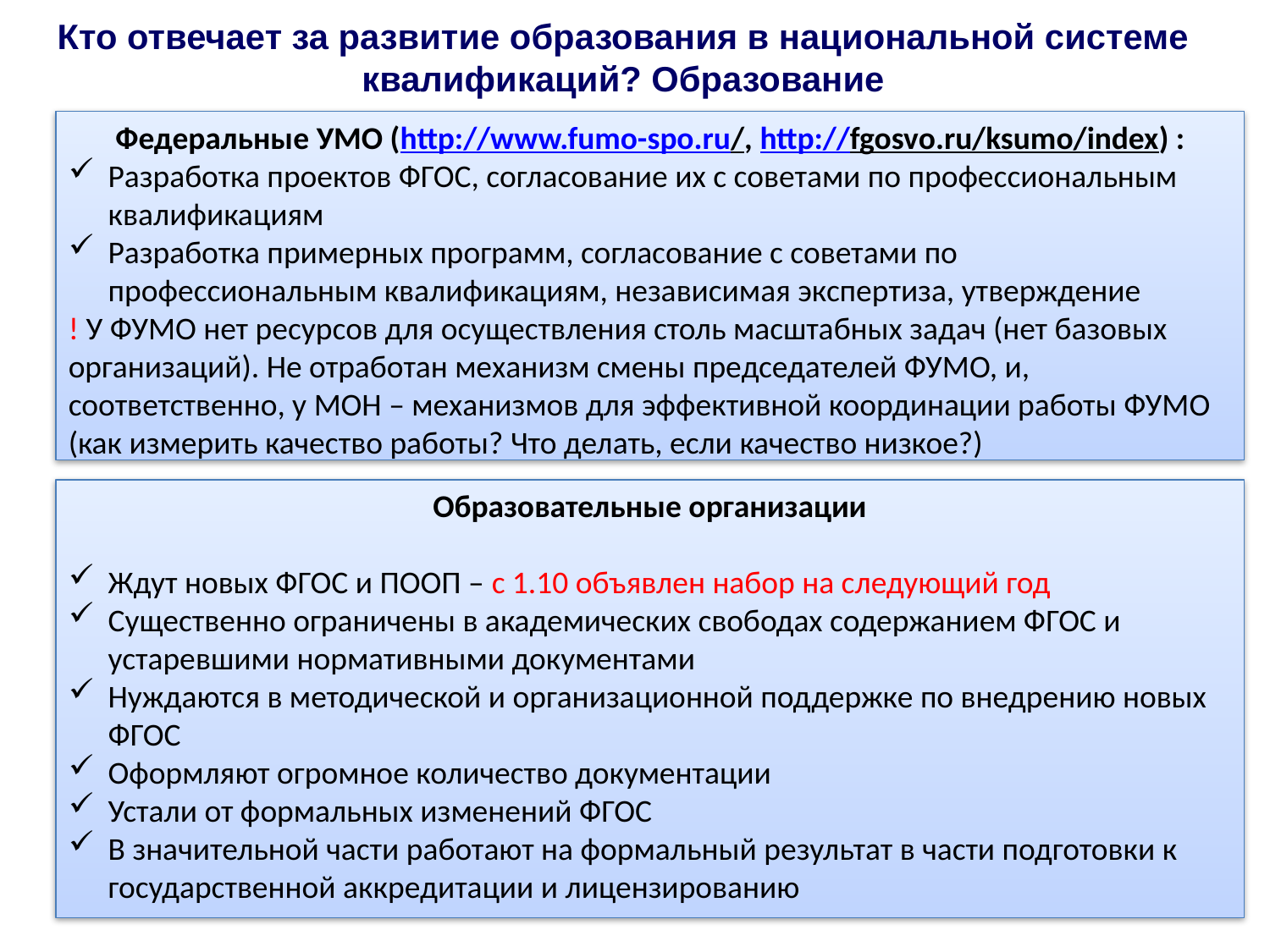

# Кто отвечает за развитие образования в национальной системе квалификаций? Образование
Федеральные УМО (http://www.fumo-spo.ru/, http://fgosvo.ru/ksumo/index) :
Разработка проектов ФГОС, согласование их с советами по профессиональным квалификациям
Разработка примерных программ, согласование с советами по профессиональным квалификациям, независимая экспертиза, утверждение
! У ФУМО нет ресурсов для осуществления столь масштабных задач (нет базовых организаций). Не отработан механизм смены председателей ФУМО, и, соответственно, у МОН – механизмов для эффективной координации работы ФУМО (как измерить качество работы? Что делать, если качество низкое?)

Образовательные организации

Ждут новых ФГОС и ПООП – с 1.10 объявлен набор на следующий год
Существенно ограничены в академических свободах содержанием ФГОС и устаревшими нормативными документами
Нуждаются в методической и организационной поддержке по внедрению новых ФГОС
Оформляют огромное количество документации
Устали от формальных изменений ФГОС
В значительной части работают на формальный результат в части подготовки к государственной аккредитации и лицензированию
4